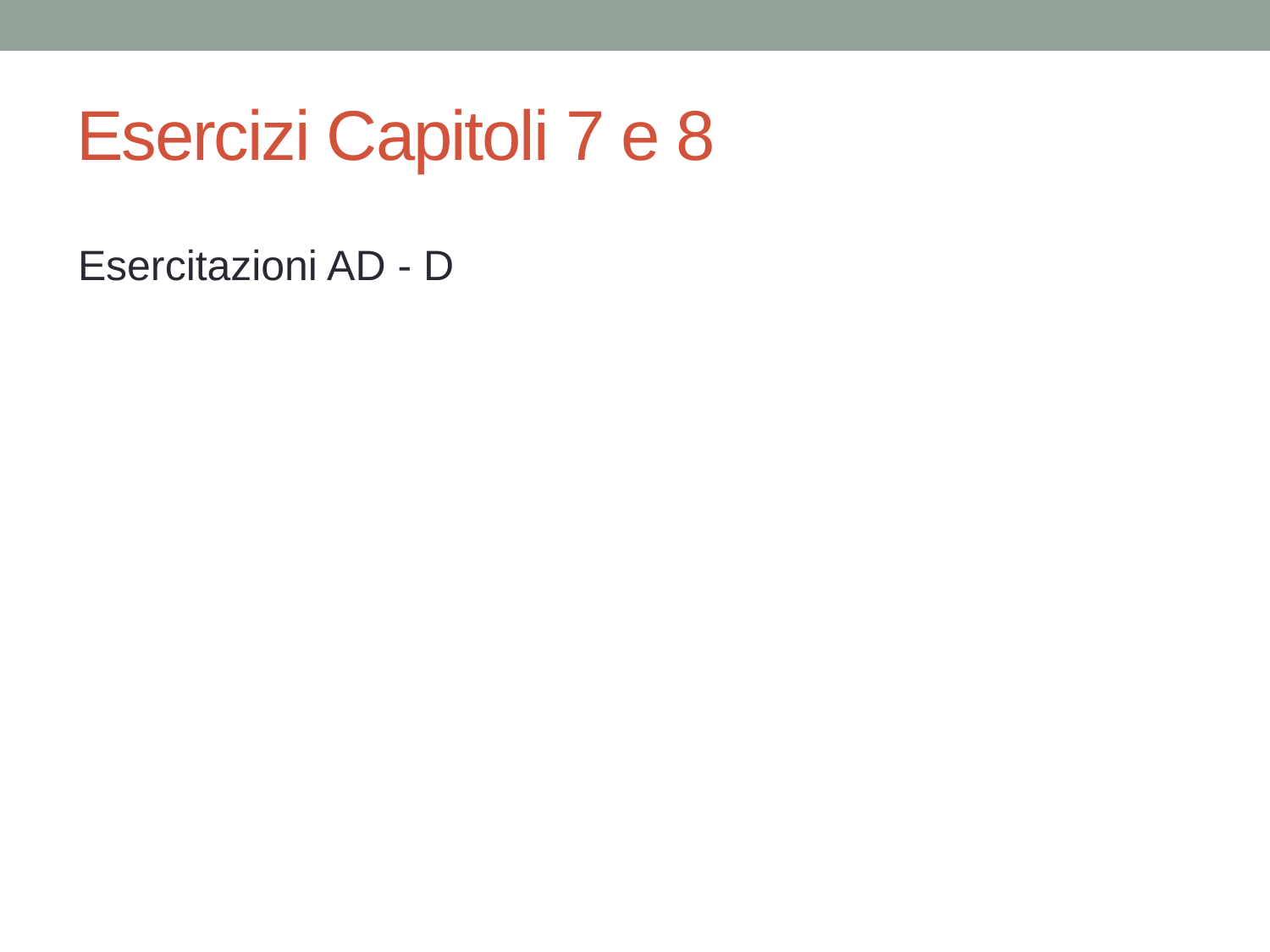

# Esercizi Capitoli 7 e 8
Esercitazioni AD - D